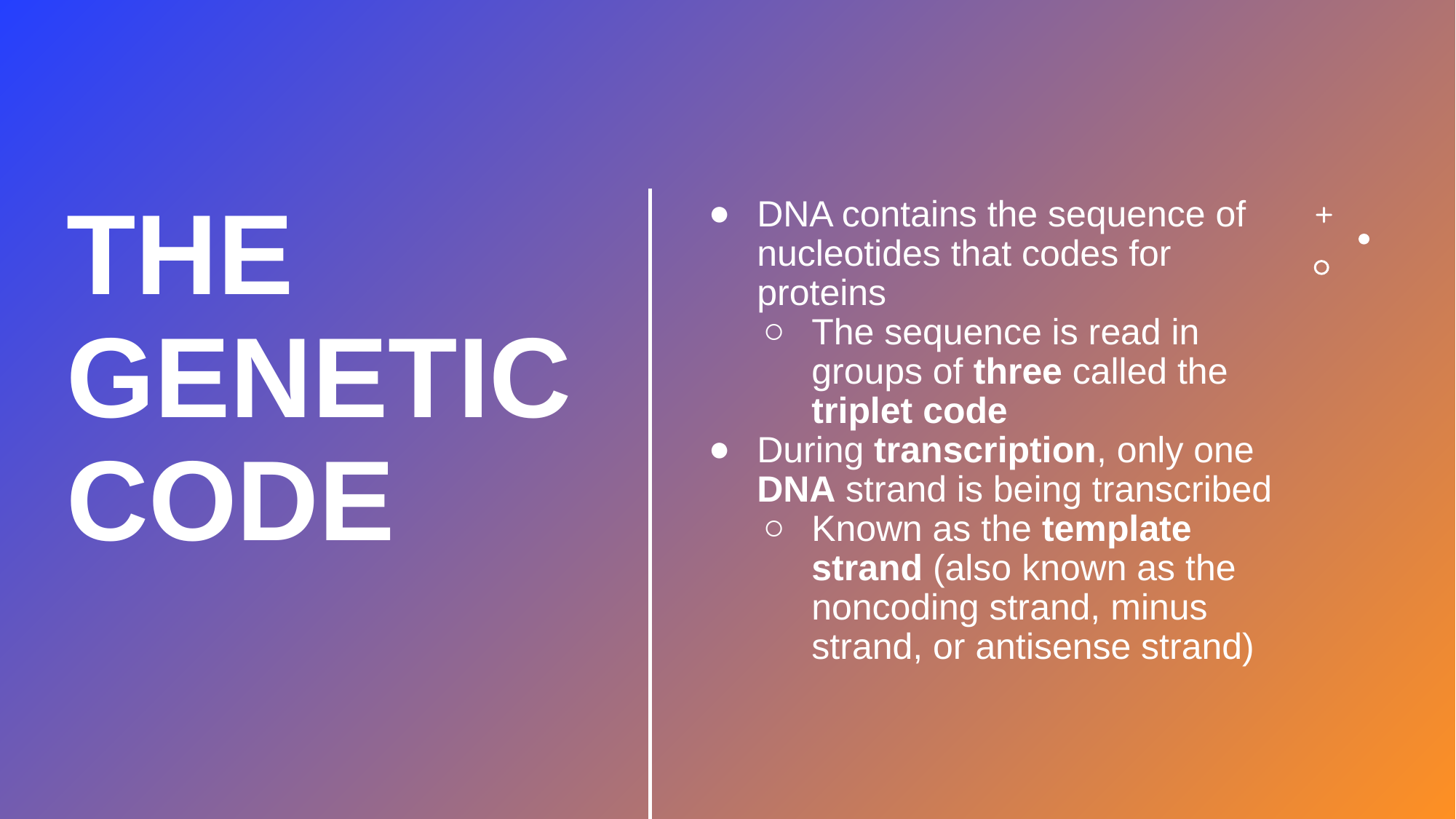

DNA contains the sequence of nucleotides that codes for proteins
The sequence is read in groups of three called the triplet code
During transcription, only one DNA strand is being transcribed
Known as the template strand (also known as the noncoding strand, minus strand, or antisense strand)

# The genetic Code